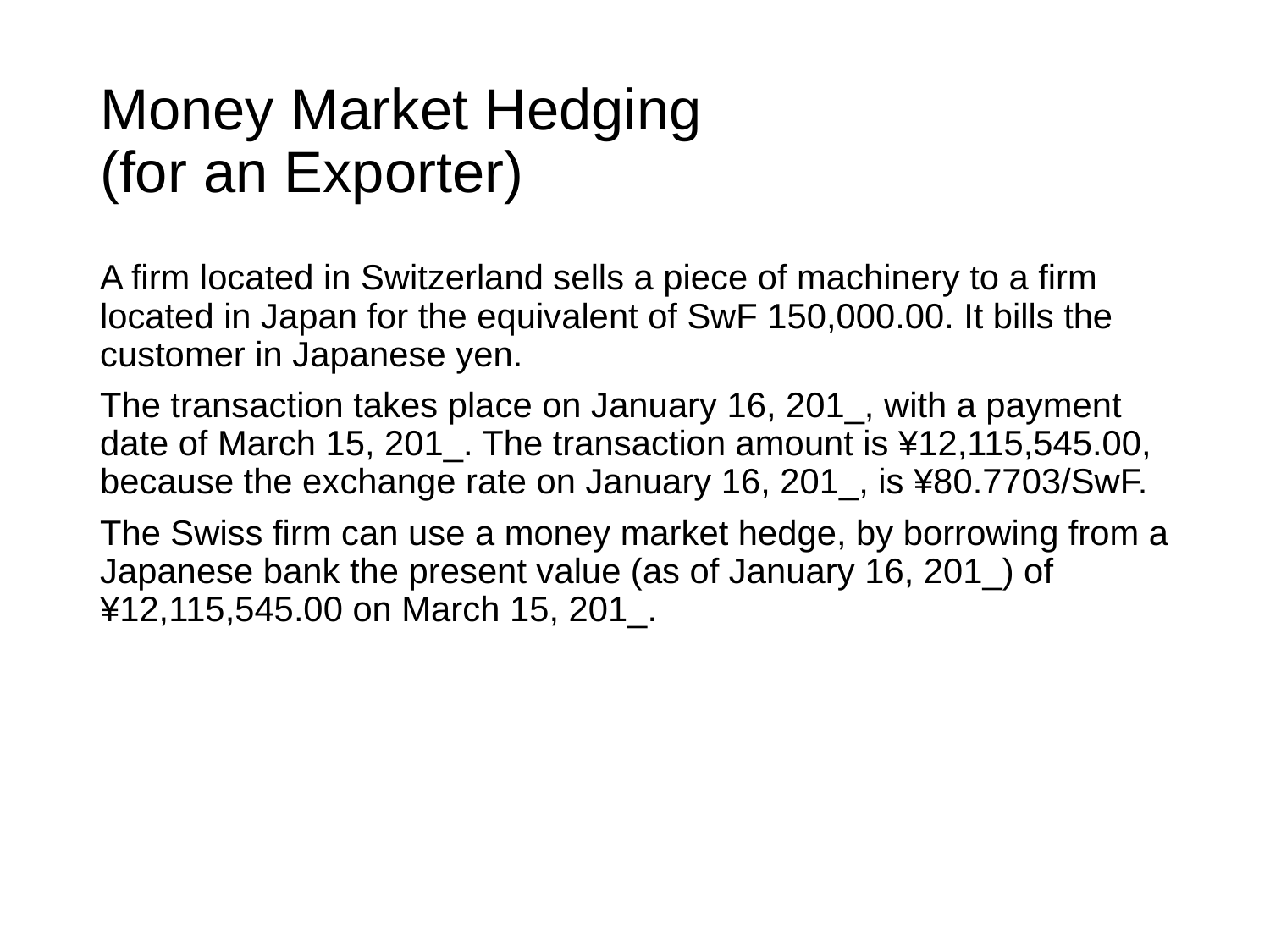

# Money Market Hedging (for an Exporter)
A firm located in Switzerland sells a piece of machinery to a firm located in Japan for the equivalent of SwF 150,000.00. It bills the customer in Japanese yen.
The transaction takes place on January 16, 201_, with a payment date of March 15, 201_. The transaction amount is ¥12,115,545.00, because the exchange rate on January 16, 201_, is ¥80.7703/SwF.
The Swiss firm can use a money market hedge, by borrowing from a Japanese bank the present value (as of January 16, 201_) of ¥12,115,545.00 on March 15, 201_.